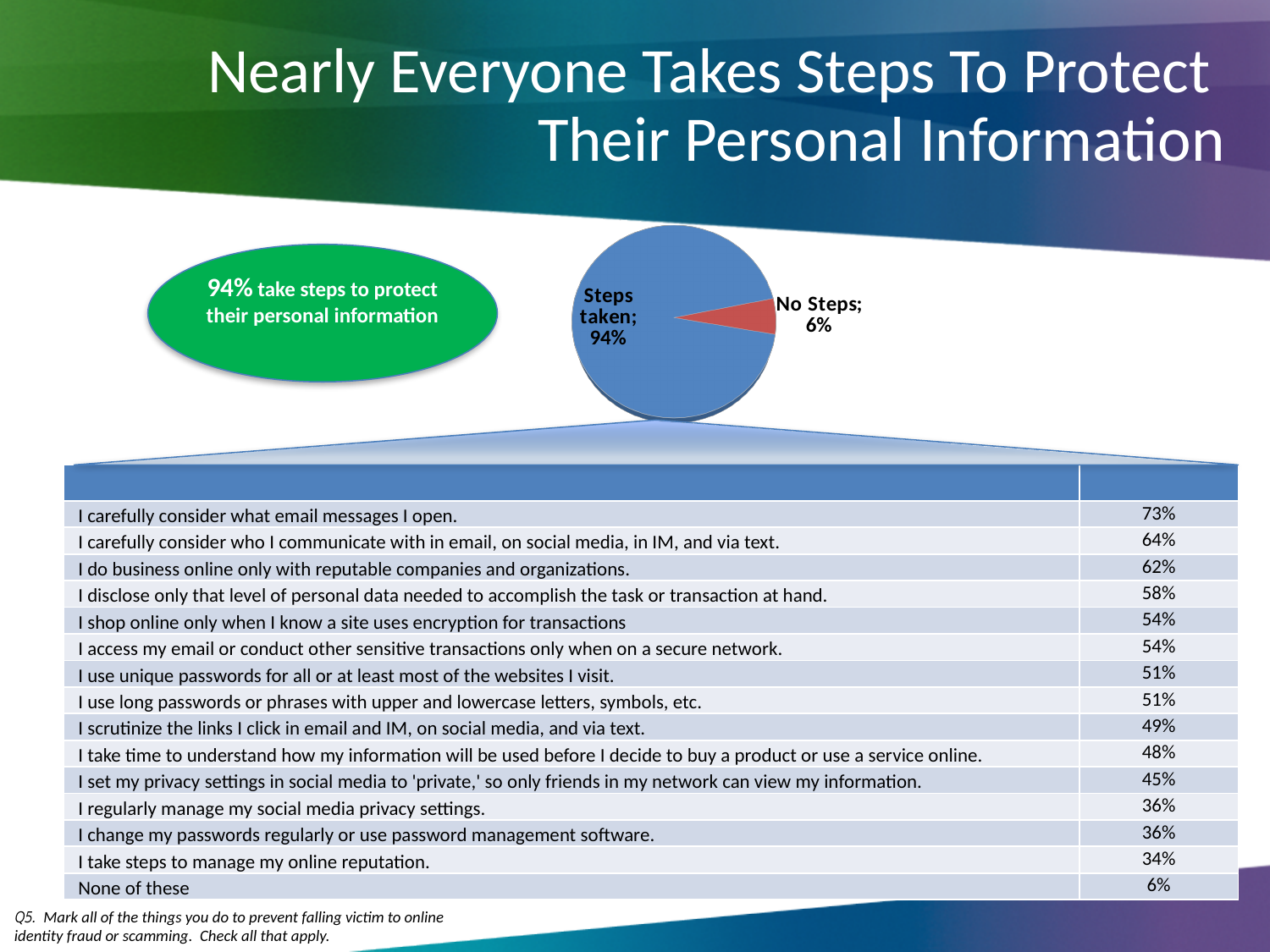

# Nearly Everyone Takes Steps To Protect Their Personal Information

[unsupported chart]

94% take steps to protect their personal information

|  |  |
| --- | --- |
| I carefully consider what email messages I open. | 73% |
| I carefully consider who I communicate with in email, on social media, in IM, and via text. | 64% |
| I do business online only with reputable companies and organizations. | 62% |
| I disclose only that level of personal data needed to accomplish the task or transaction at hand. | 58% |
| I shop online only when I know a site uses encryption for transactions | 54% |
| I access my email or conduct other sensitive transactions only when on a secure network. | 54% |
| I use unique passwords for all or at least most of the websites I visit. | 51% |
| I use long passwords or phrases with upper and lowercase letters, symbols, etc. | 51% |
| I scrutinize the links I click in email and IM, on social media, and via text. | 49% |
| I take time to understand how my information will be used before I decide to buy a product or use a service online. | 48% |
| I set my privacy settings in social media to 'private,' so only friends in my network can view my information. | 45% |
| I regularly manage my social media privacy settings. | 36% |
| I change my passwords regularly or use password management software. | 36% |
| I take steps to manage my online reputation. | 34% |
| None of these | 6% |
Q5.  Mark all of the things you do to prevent falling victim to online identity fraud or scamming.  Check all that apply.